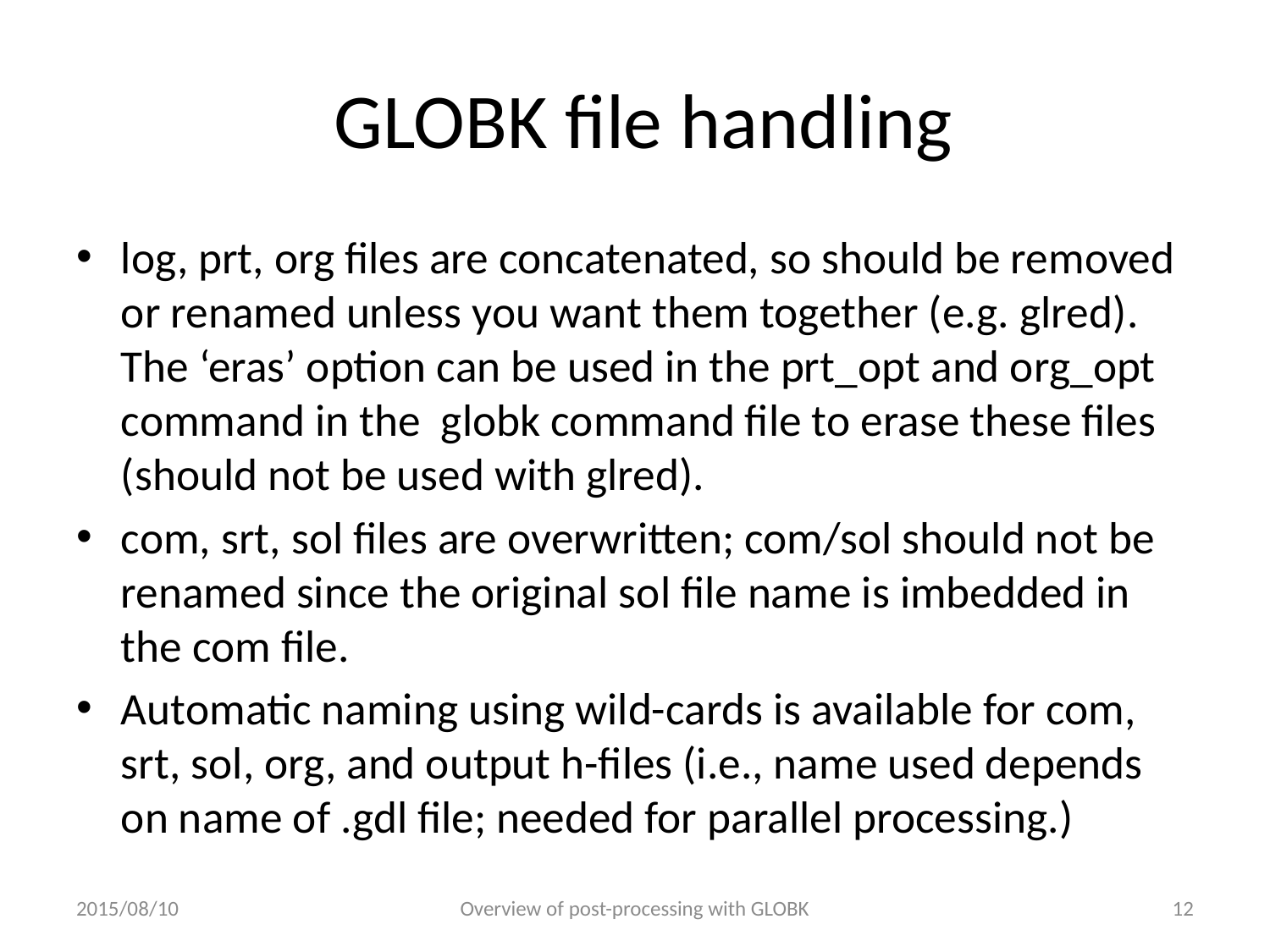

# GLOBK file handling
log, prt, org files are concatenated, so should be removed or renamed unless you want them together (e.g. glred)‏. The ‘eras’ option can be used in the prt_opt and org_opt command in the  globk command file to erase these files (should not be used with glred).
com, srt, sol files are overwritten; com/sol should not be renamed since the original sol file name is imbedded in the com file.
Automatic naming using wild-cards is available for com, srt, sol, org, and output h-files (i.e., name used depends on name of .gdl file; needed for parallel processing.)
2015/08/10
Overview of post-processing with GLOBK
12